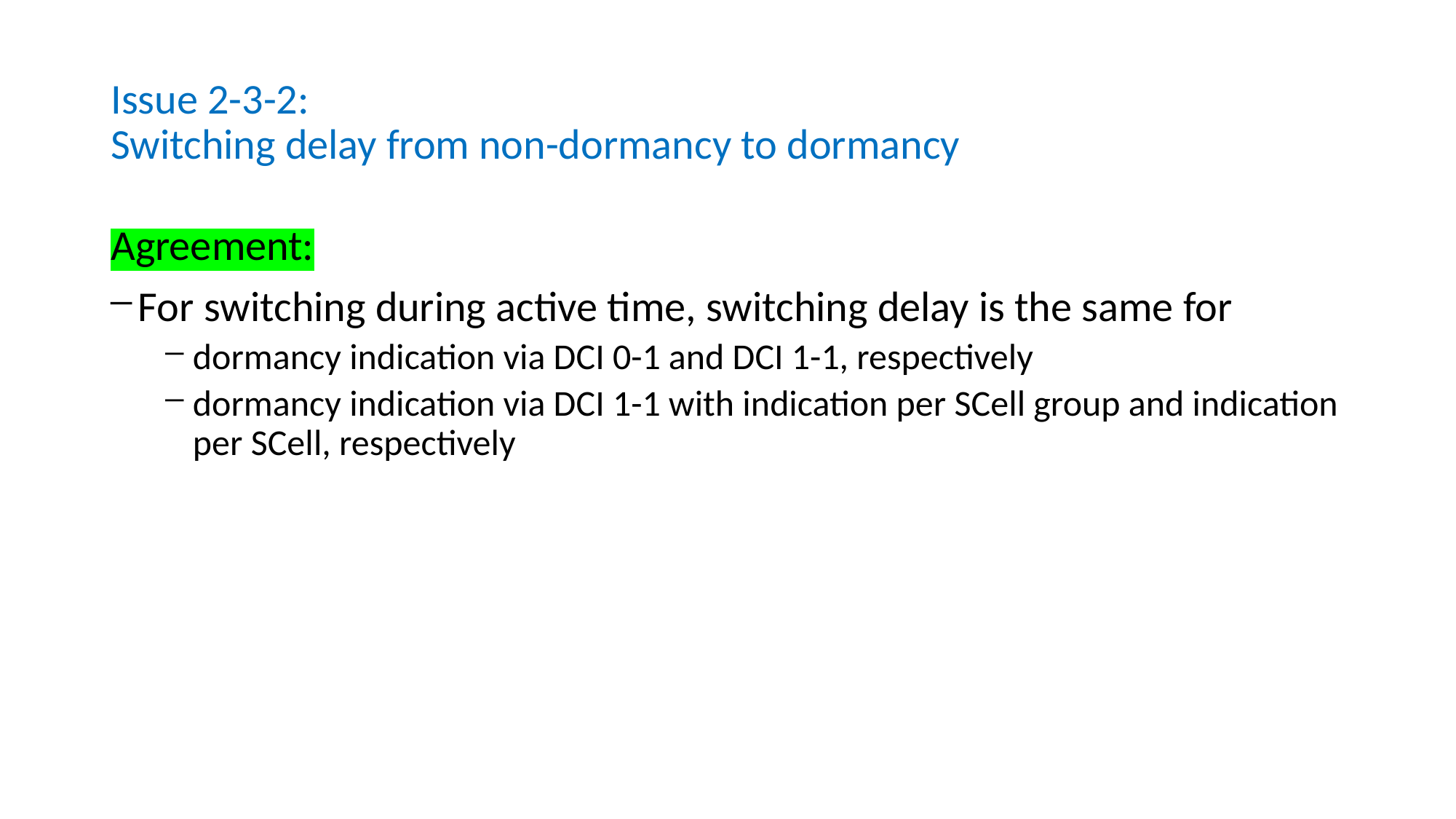

# Issue 2-3-2: Switching delay from non-dormancy to dormancy
Agreement:
For switching during active time, switching delay is the same for
dormancy indication via DCI 0-1 and DCI 1-1, respectively
dormancy indication via DCI 1-1 with indication per SCell group and indication per SCell, respectively